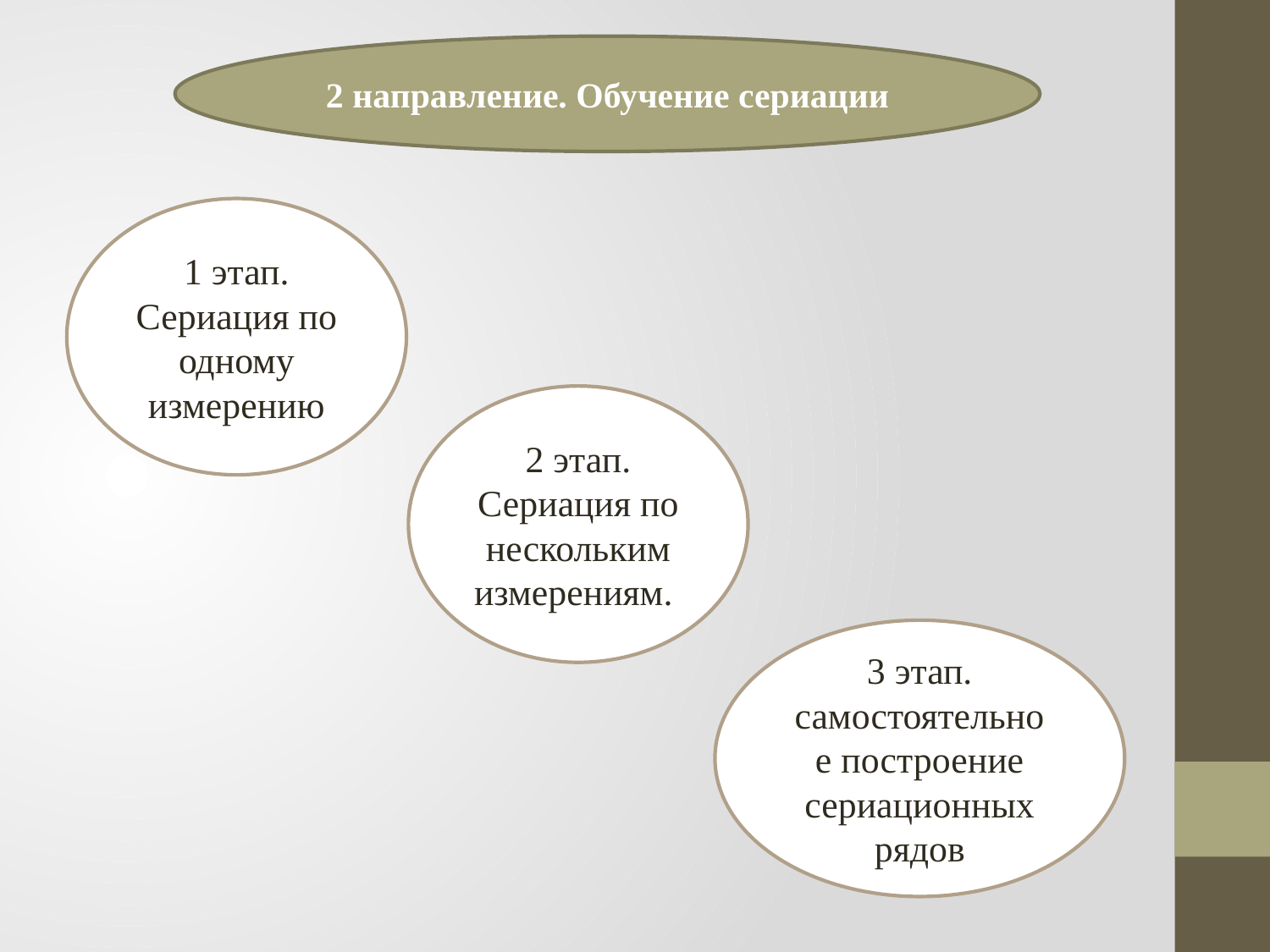

2 направление. Обучение сериации
1 этап. Сериация по одному измерению
2 этап. Сериация по нескольким измерениям.
3 этап. самостоятельное построение сериационных рядов